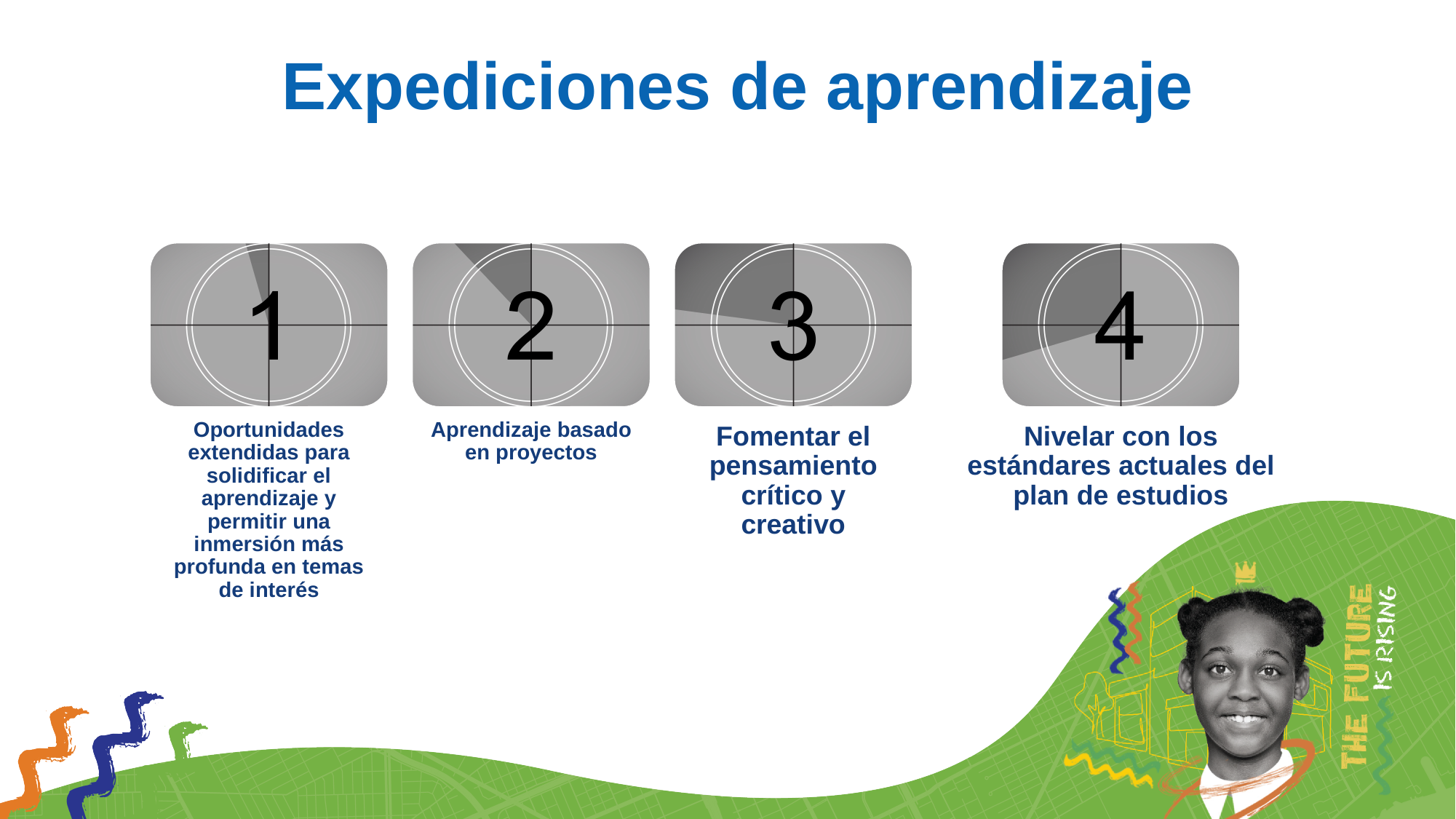

# Expediciones de aprendizaje
Oportunidades extendidas para solidificar el aprendizaje y permitir una inmersión más profunda en temas de interés
Aprendizaje basado en proyectos
Fomentar el pensamiento crítico y creativo
Nivelar con los estándares actuales del plan de estudios